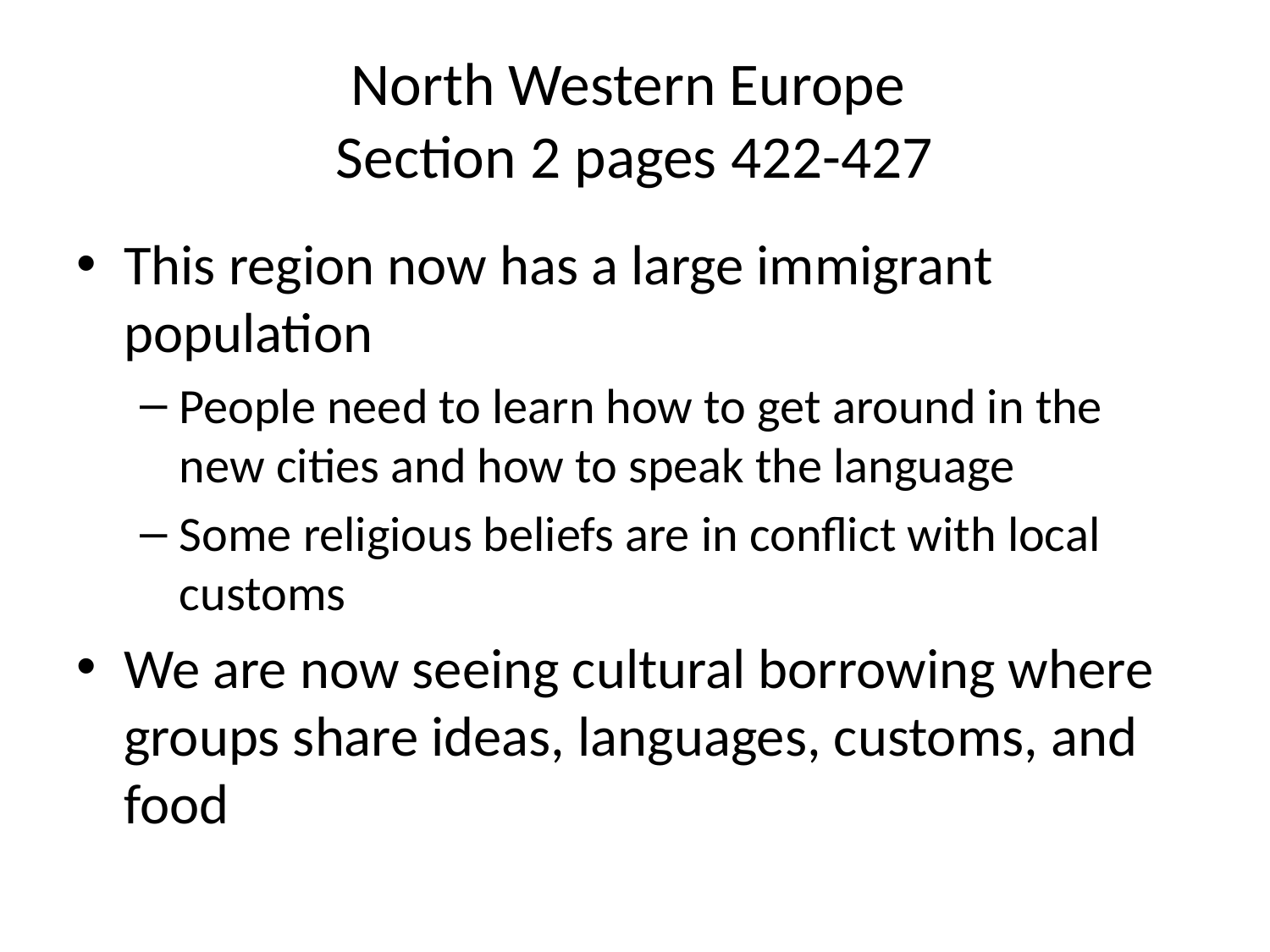

# North Western Europe Section 2 pages 422-427
This region now has a large immigrant population
People need to learn how to get around in the new cities and how to speak the language
Some religious beliefs are in conflict with local customs
We are now seeing cultural borrowing where groups share ideas, languages, customs, and food